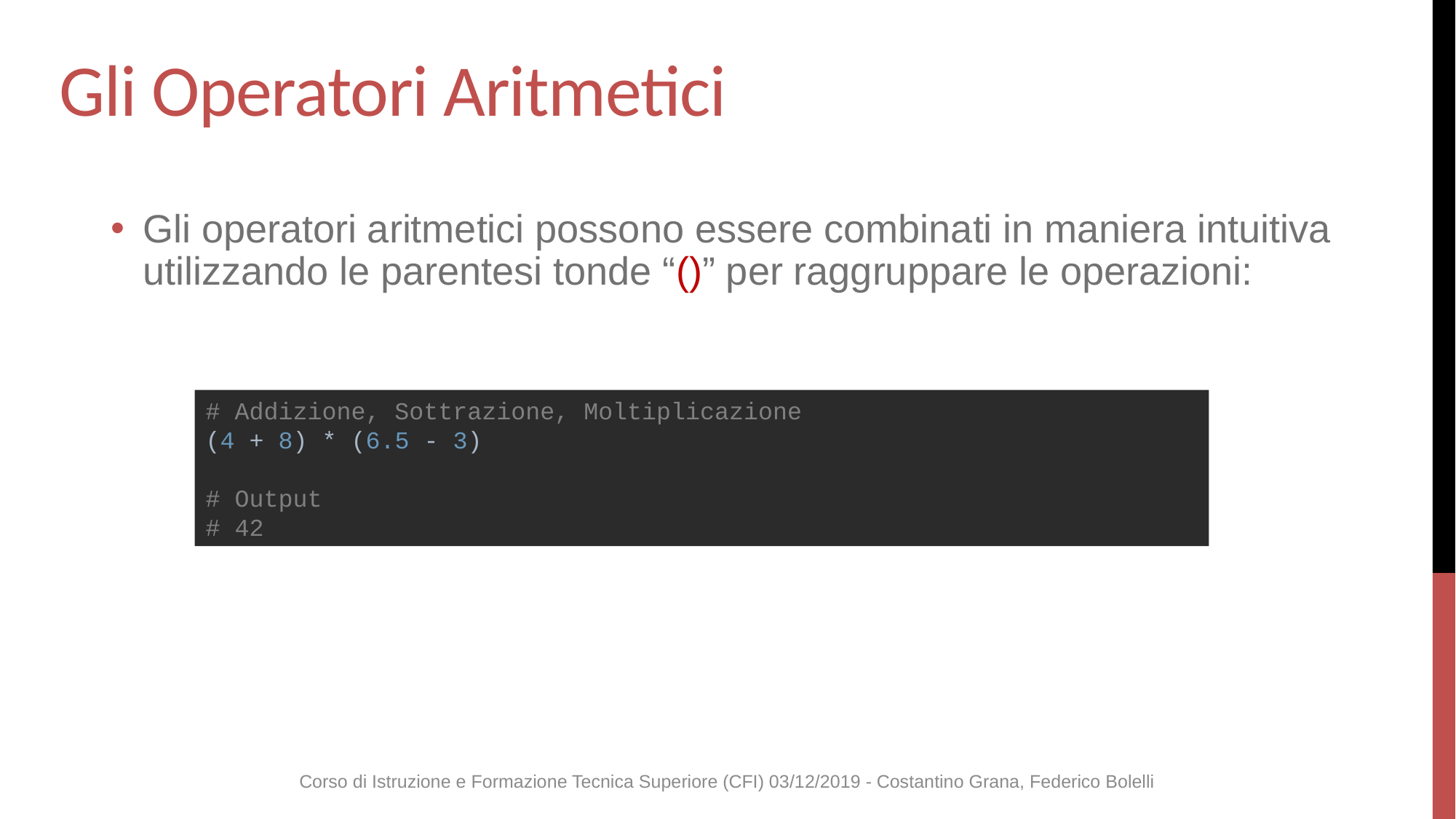

# Gli Operatori Aritmetici
Gli operatori aritmetici possono essere combinati in maniera intuitiva utilizzando le parentesi tonde “()” per raggruppare le operazioni:

# Addizione, Sottrazione, Moltiplicazione (4 + 8) * (6.5 - 3)

# Output
# 42
Corso di Istruzione e Formazione Tecnica Superiore (CFI) 03/12/2019 - Costantino Grana, Federico Bolelli